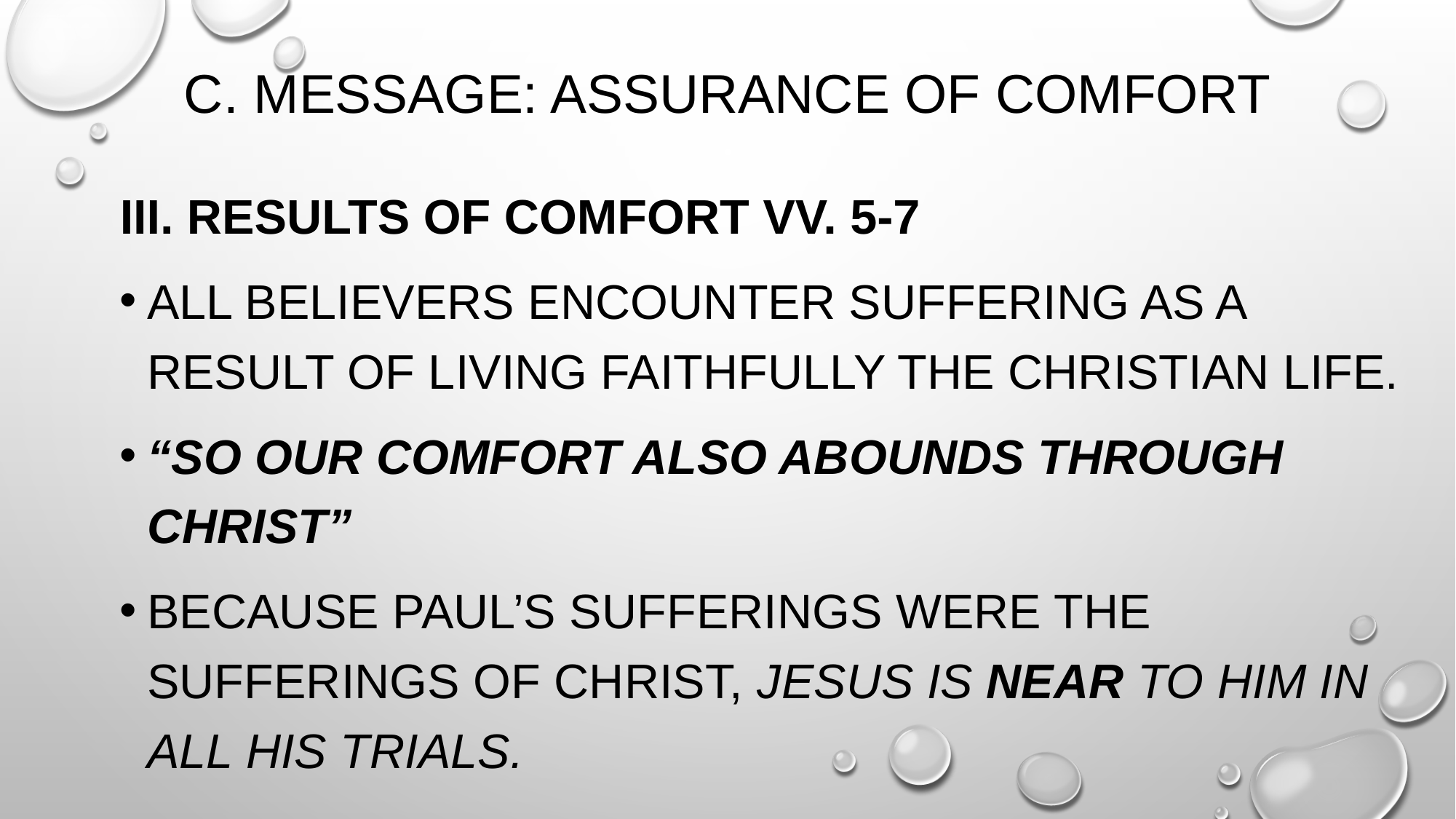

# c. message: assurance of comfort
III. results of comfort vv. 5-7
All believers encounter suffering as a result of living faithfully the Christian life.
“So our comfort also abounds through Christ”
Because Paul’s sufferings were the sufferings of Christ, Jesus is near to him in all his trials.
We can count on it: when sufferings abound, comfort also abounds.